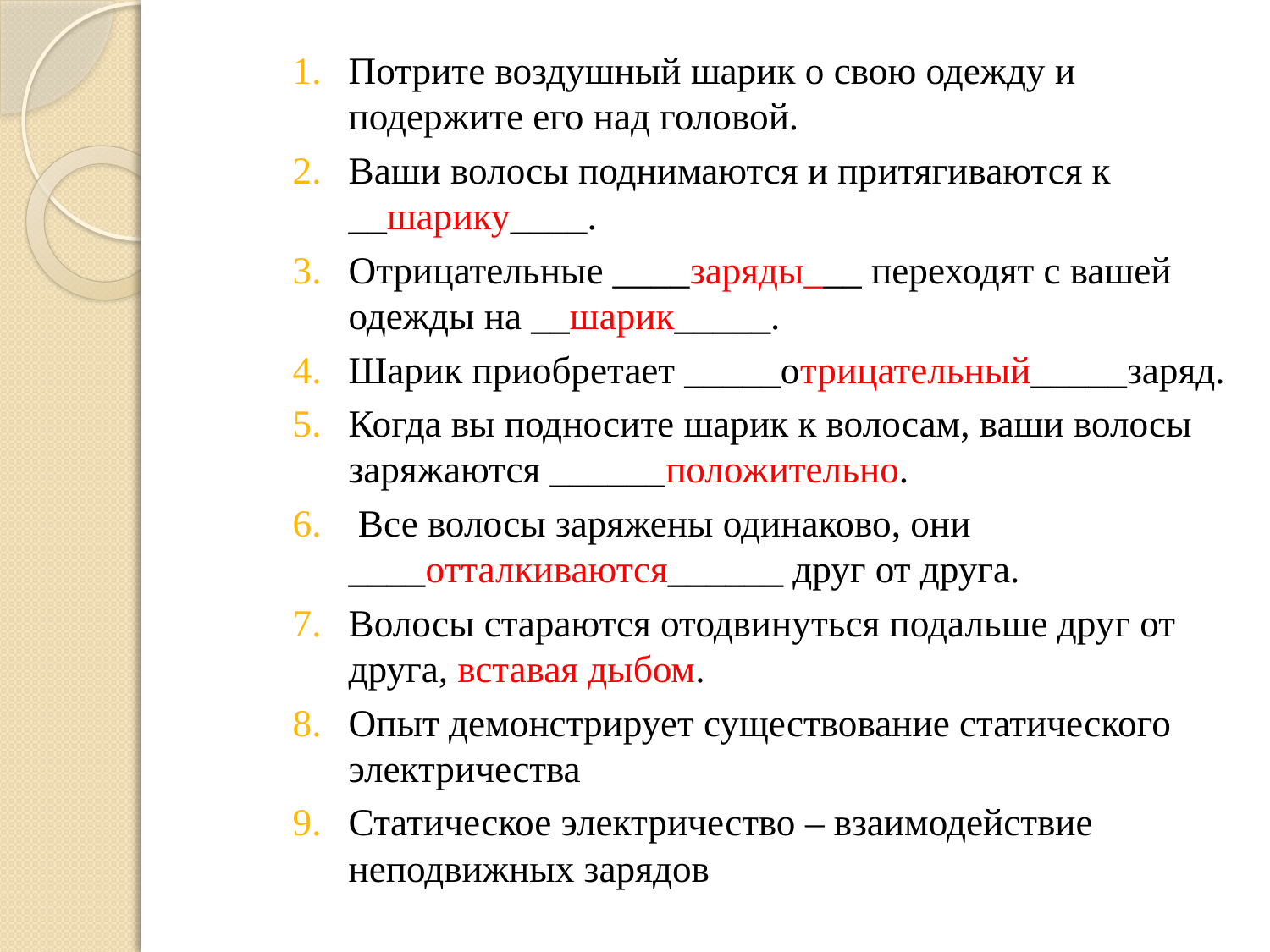

Потрите воздушный шарик о свою одежду и подержите его над головой.
Ваши волосы поднимаются и притягиваются к __шарику____.
Отрицательные ____заряды___ переходят с вашей одежды на __шарик_____.
Шарик приобретает _____отрицательный_____заряд.
Когда вы подносите шарик к волосам, ваши волосы заряжаются ______положительно.
 Все волосы заряжены одинаково, они ____отталкиваются______ друг от друга.
Волосы стараются отодвинуться подальше друг от друга, вставая дыбом.
Опыт демонстрирует существование статического электричества
Статическое электричество – взаимодействие неподвижных зарядов